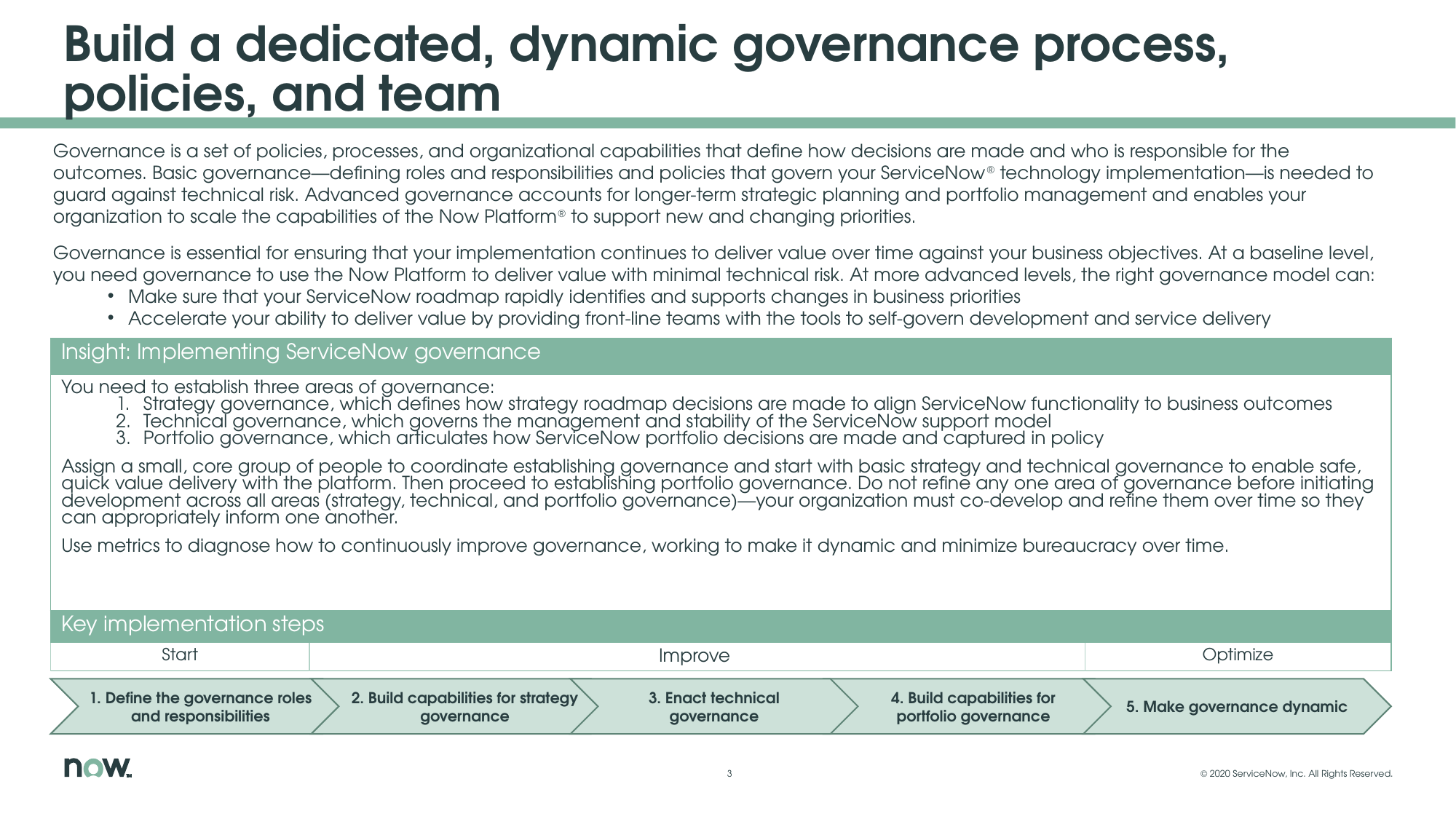

# Build a dedicated, dynamic governance process, policies, and team

Governance is a set of policies, processes, and organizational capabilities that define how decisions are made and who is responsible for the outcomes. Basic governance—defining roles and responsibilities and policies that govern your ServiceNow® technology implementation—is needed to guard against technical risk. Advanced governance accounts for longer-term strategic planning and portfolio management and enables your organization to scale the capabilities of the Now Platform® to support new and changing priorities.

Governance is essential for ensuring that your implementation continues to deliver value over time against your business objectives. At a baseline level, you need governance to use the Now Platform to deliver value with minimal technical risk. At more advanced levels, the right governance model can:
Make sure that your ServiceNow roadmap rapidly identifies and supports changes in business priorities
Accelerate your ability to deliver value by providing front-line teams with the tools to self-govern development and service delivery
| Insight: Implementing ServiceNow governance |
| --- |
| You need to establish three areas of governance: Strategy governance, which defines how strategy roadmap decisions are made to align ServiceNow functionality to business outcomes Technical governance, which governs the management and stability of the ServiceNow support model Portfolio governance, which articulates how ServiceNow portfolio decisions are made and captured in policy Assign a small, core group of people to coordinate establishing governance and start with basic strategy and technical governance to enable safe, quick value delivery with the platform. Then proceed to establishing portfolio governance. Do not refine any one area of governance before initiating development across all areas (strategy, technical, and portfolio governance)—your organization must co-develop and refine them over time so they can appropriately inform one another. Use metrics to diagnose how to continuously improve governance, working to make it dynamic and minimize bureaucracy over time. |
| Key implementation steps |  |  |
| --- | --- | --- |
| Start | Improve | Optimize |
1. Define the governance roles and responsibilities
2. Build capabilities for strategy governance
3. Enact technical governance
4. Build capabilities for portfolio governance
5. Make governance dynamic